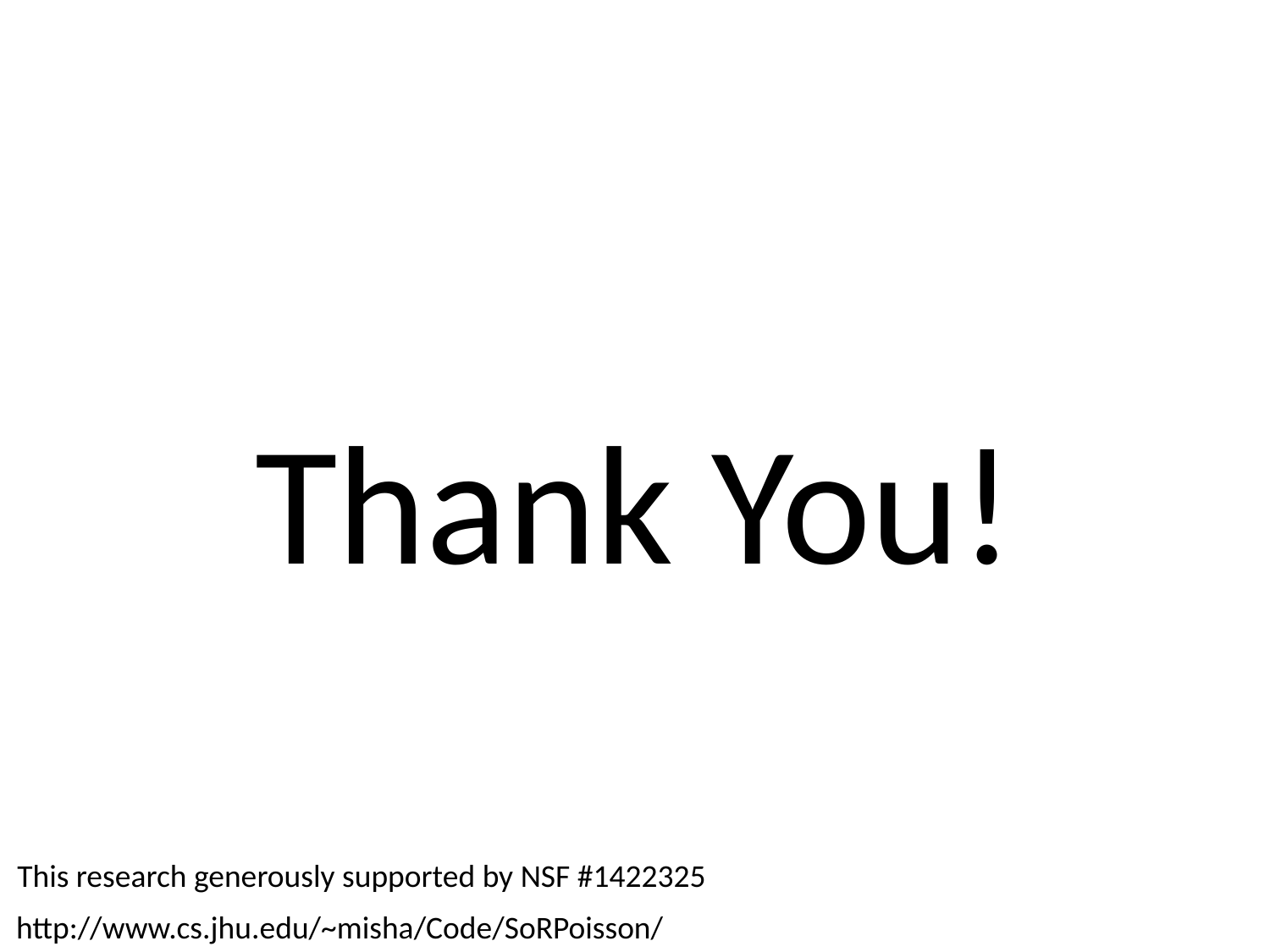

Thank You!

This research generously supported by NSF #1422325
http://www.cs.jhu.edu/~misha/Code/SoRPoisson/